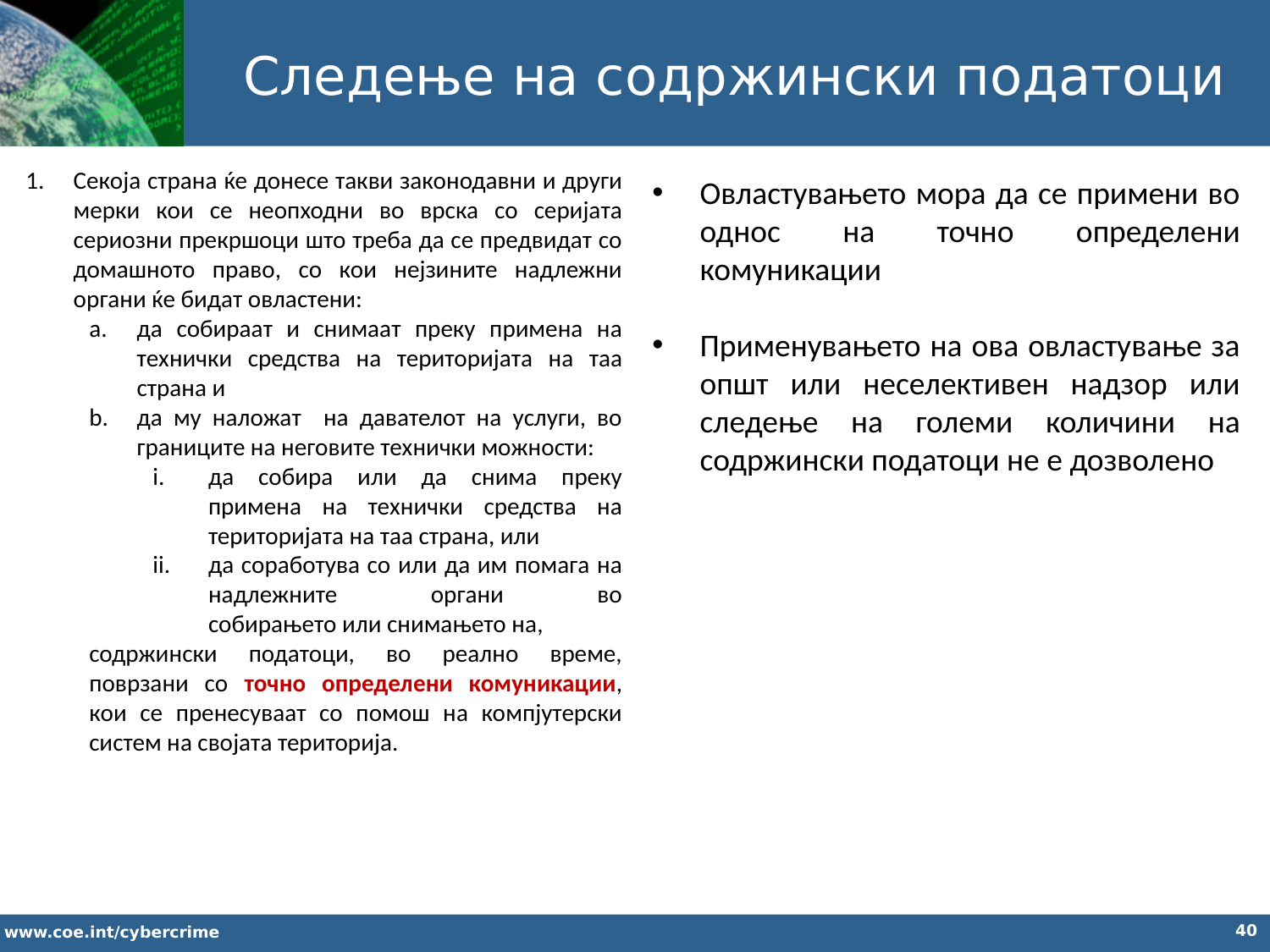

Следење на содржински податоци
Секоја страна ќе донесе такви законодавни и други мерки кои се неопходни во врска со серијата сериозни прекршоци што треба да се предвидат со домашното право, со кои нејзините надлежни органи ќе бидат овластени:
да собираат и снимаат преку примена на технички средства на територијата на таа страна и
да му наложат  на давателот на услуги, во границите на неговите технички можности:
да собира или да снима преку примена на технички средства на територијата на таа страна, или
да соработува со или да им помага на надлежните органи во
собирањето или снимањето на,
содржински податоци, во реално време, поврзани со точно определени комуникации, кои се пренесуваат со помош на компјутерски систем на својата територија.
Овластувањето мора да се примени во однос на точно определени комуникации

Применувањето на ова овластување за општ или неселективен надзор или следење на големи количини на содржински податоци не е дозволено